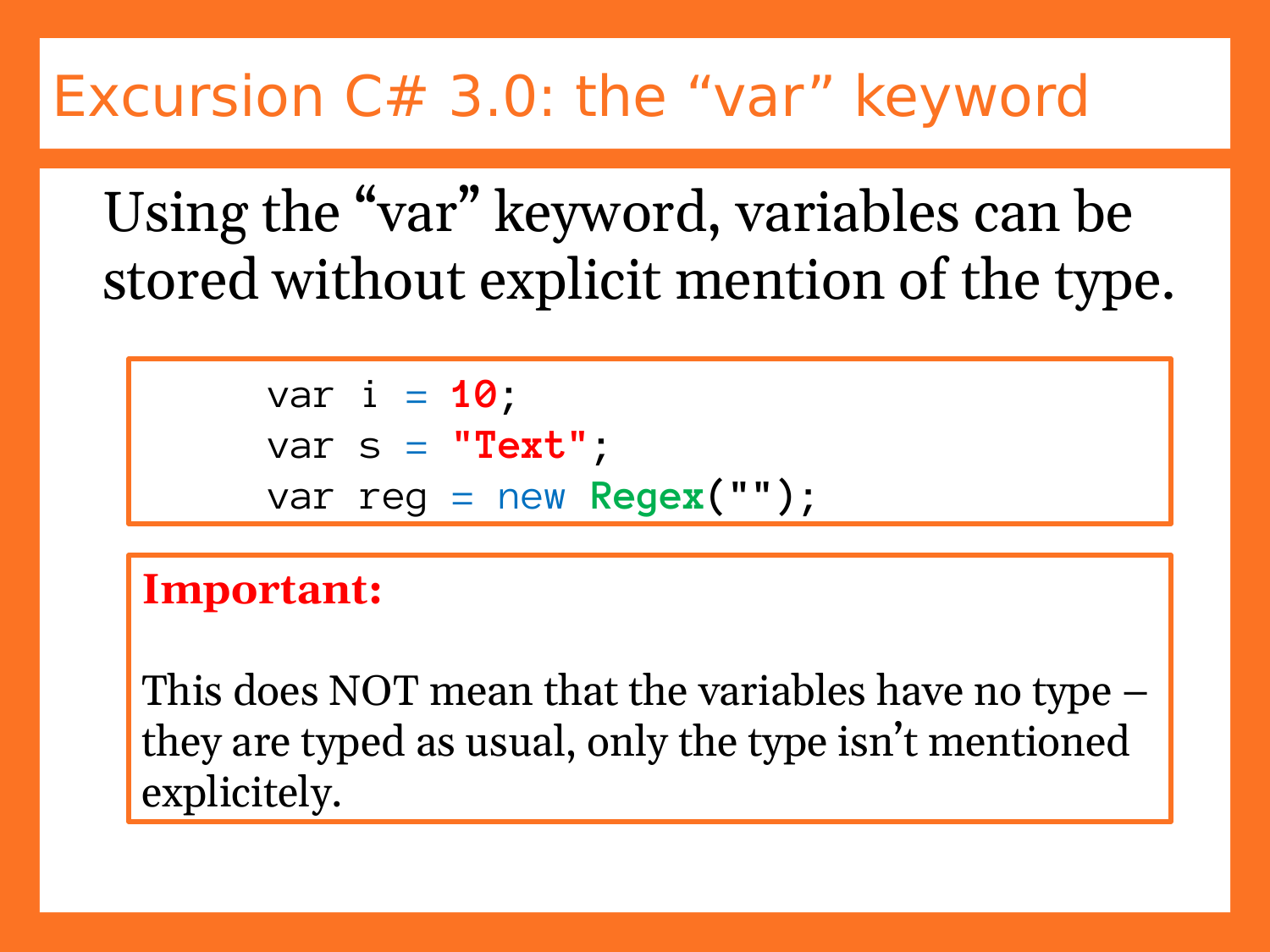

# Excursion C# 3.0: the “var” keyword
Using the “var” keyword, variables can be stored without explicit mention of the type.
	var i = 10;
	var s = "Text";
	var reg = new Regex("");
Important:

This does NOT mean that the variables have no type – they are typed as usual, only the type isn’t mentioned explicitely.